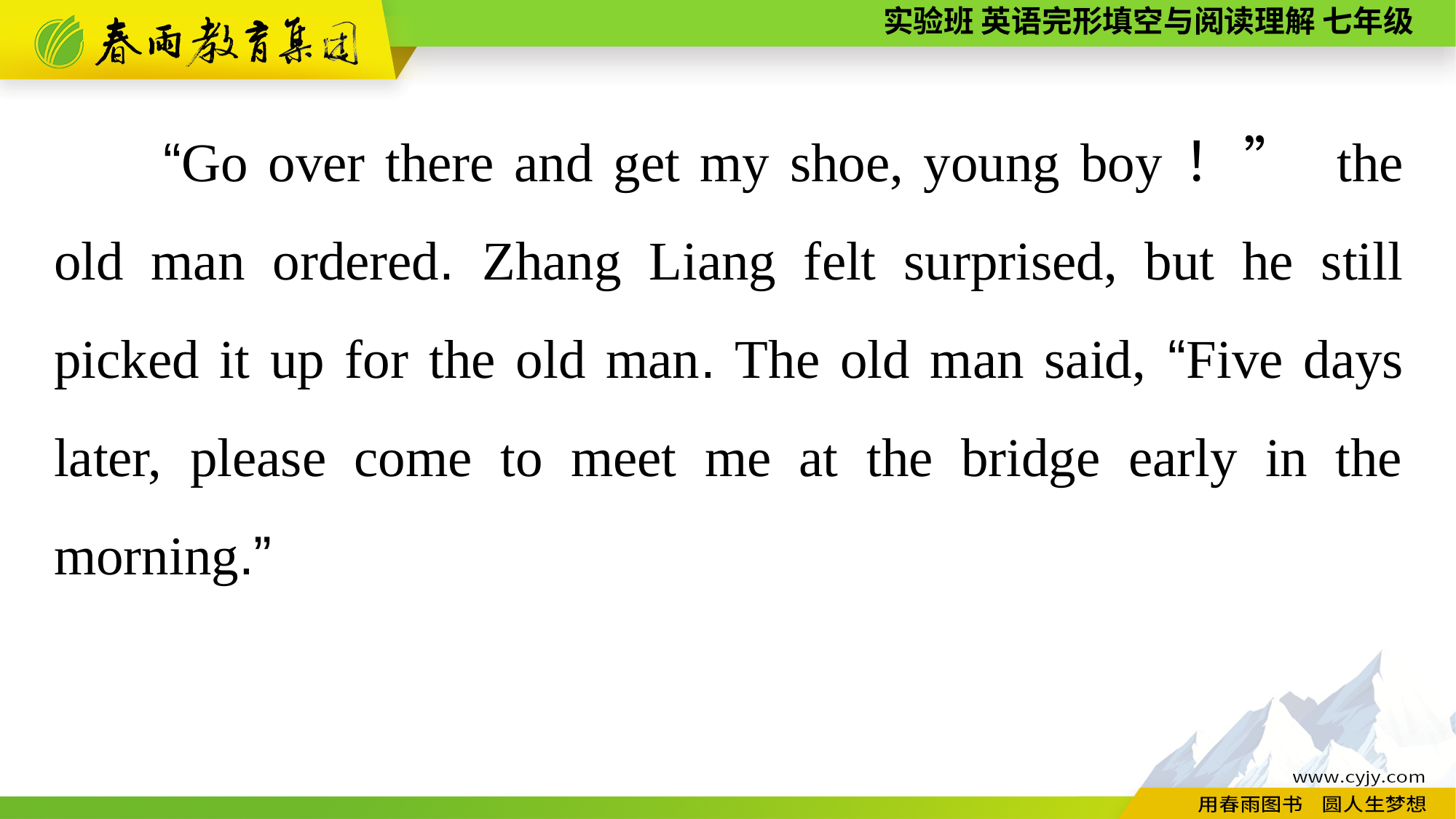

“Go over there and get my shoe, young boy！” the old man ordered. Zhang Liang felt surprised, but he still picked it up for the old man. The old man said, “Five days later, please come to meet me at the bridge early in the morning.”